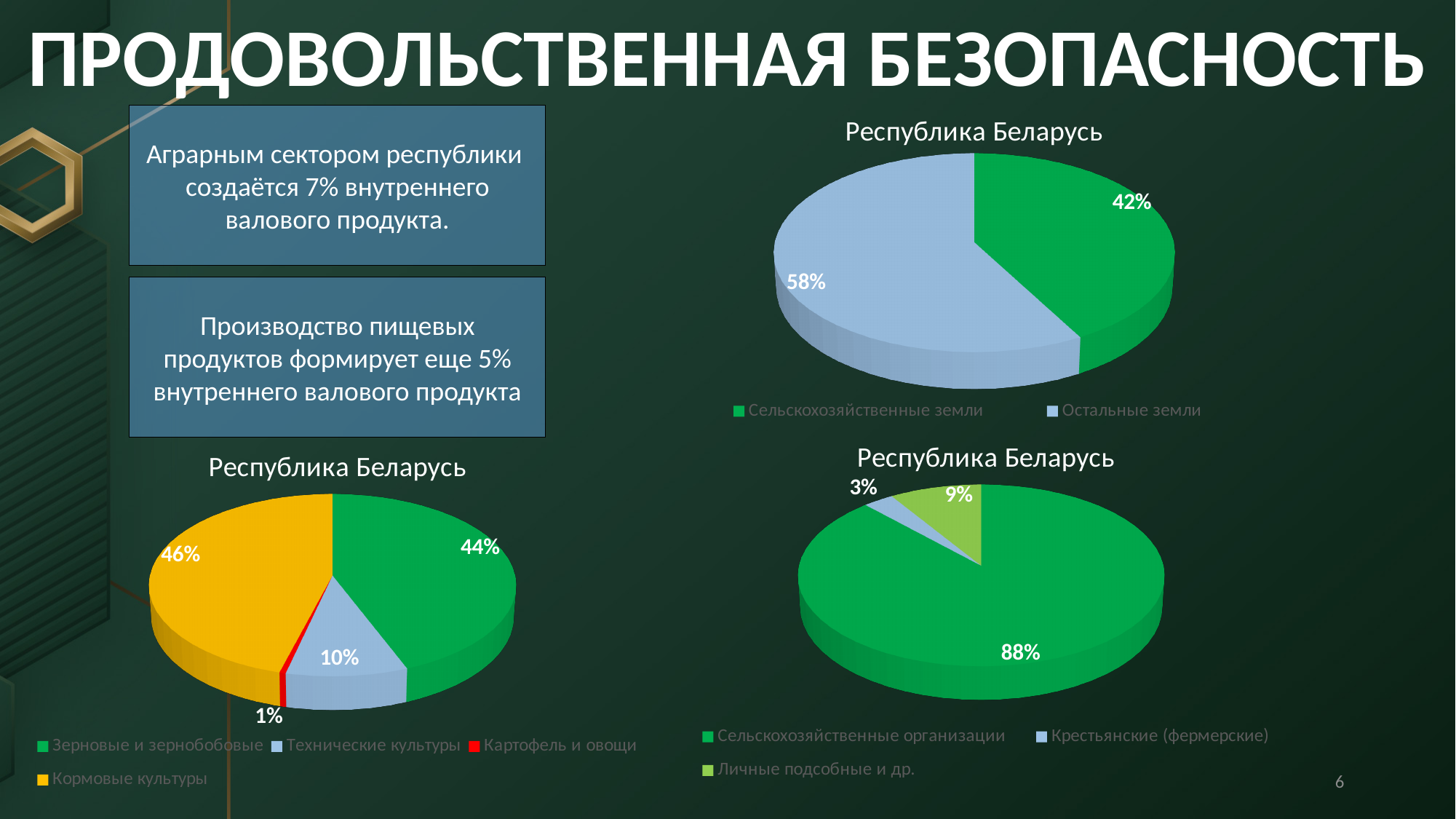

# ПРОДОВОЛЬСТВЕННАЯ БЕЗОПАСНОСТЬ

[unsupported chart]

Аграрным сектором республики  создаётся 7% внутреннего валового продукта.
Производство пищевых продуктов формирует еще 5% внутреннего валового продукта

[unsupported chart]

[unsupported chart]

6